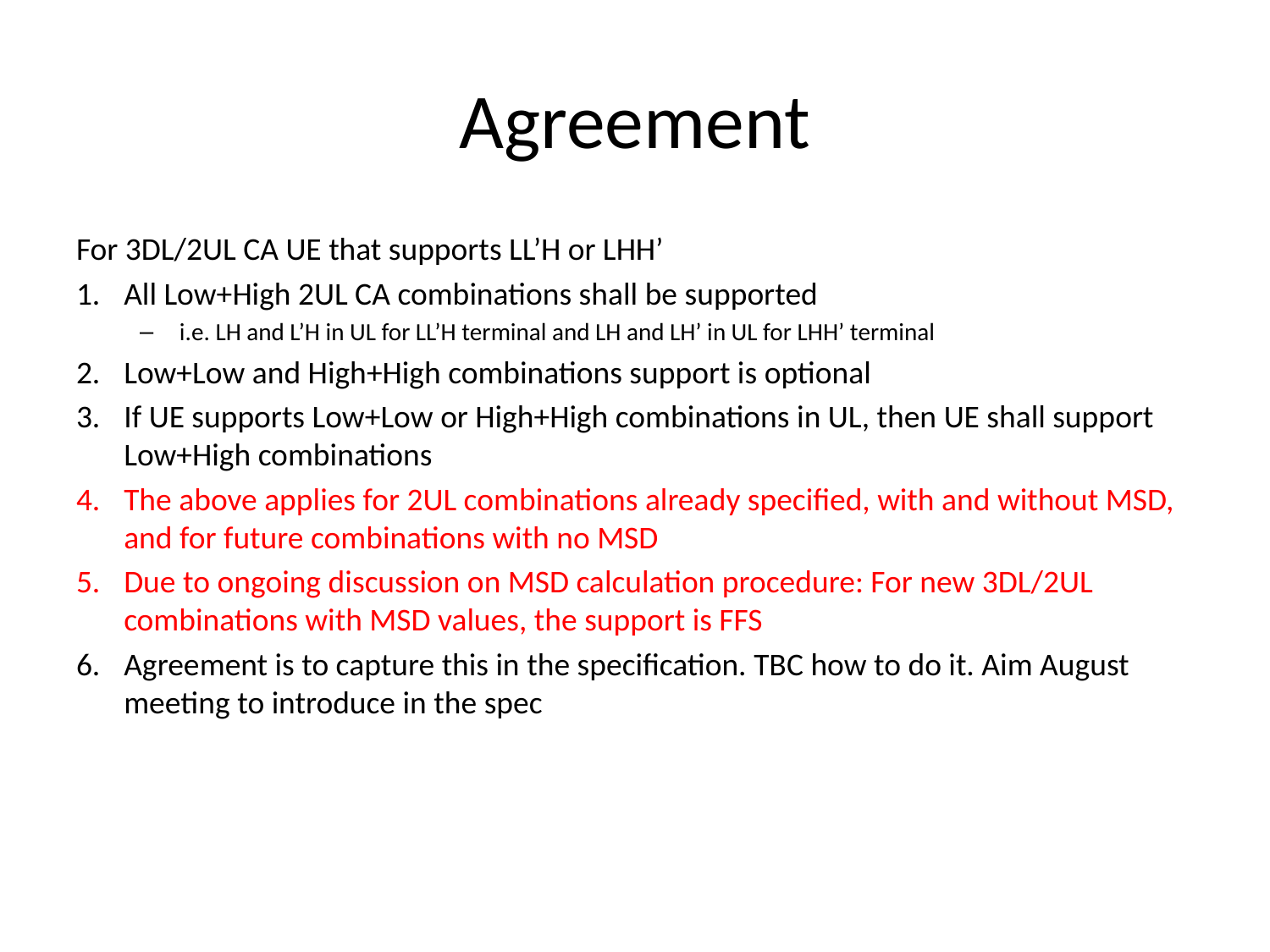

# Agreement
For 3DL/2UL CA UE that supports LL’H or LHH’
All Low+High 2UL CA combinations shall be supported
i.e. LH and L’H in UL for LL’H terminal and LH and LH’ in UL for LHH’ terminal
Low+Low and High+High combinations support is optional
If UE supports Low+Low or High+High combinations in UL, then UE shall support Low+High combinations
The above applies for 2UL combinations already specified, with and without MSD, and for future combinations with no MSD
Due to ongoing discussion on MSD calculation procedure: For new 3DL/2UL combinations with MSD values, the support is FFS
Agreement is to capture this in the specification. TBC how to do it. Aim August meeting to introduce in the spec